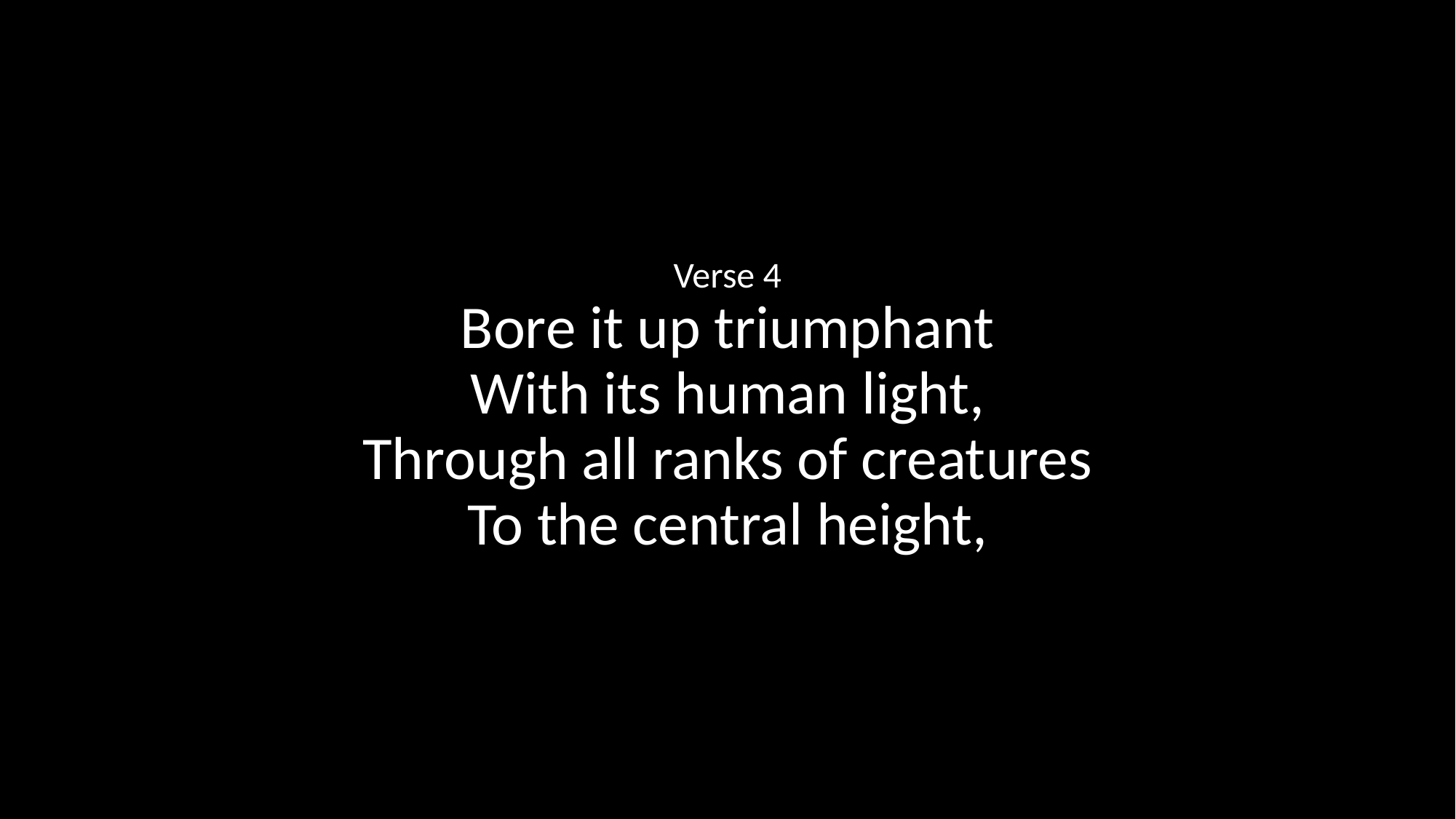

Verse 4
Bore it up triumphant
With its human light,
Through all ranks of creatures
To the central height,